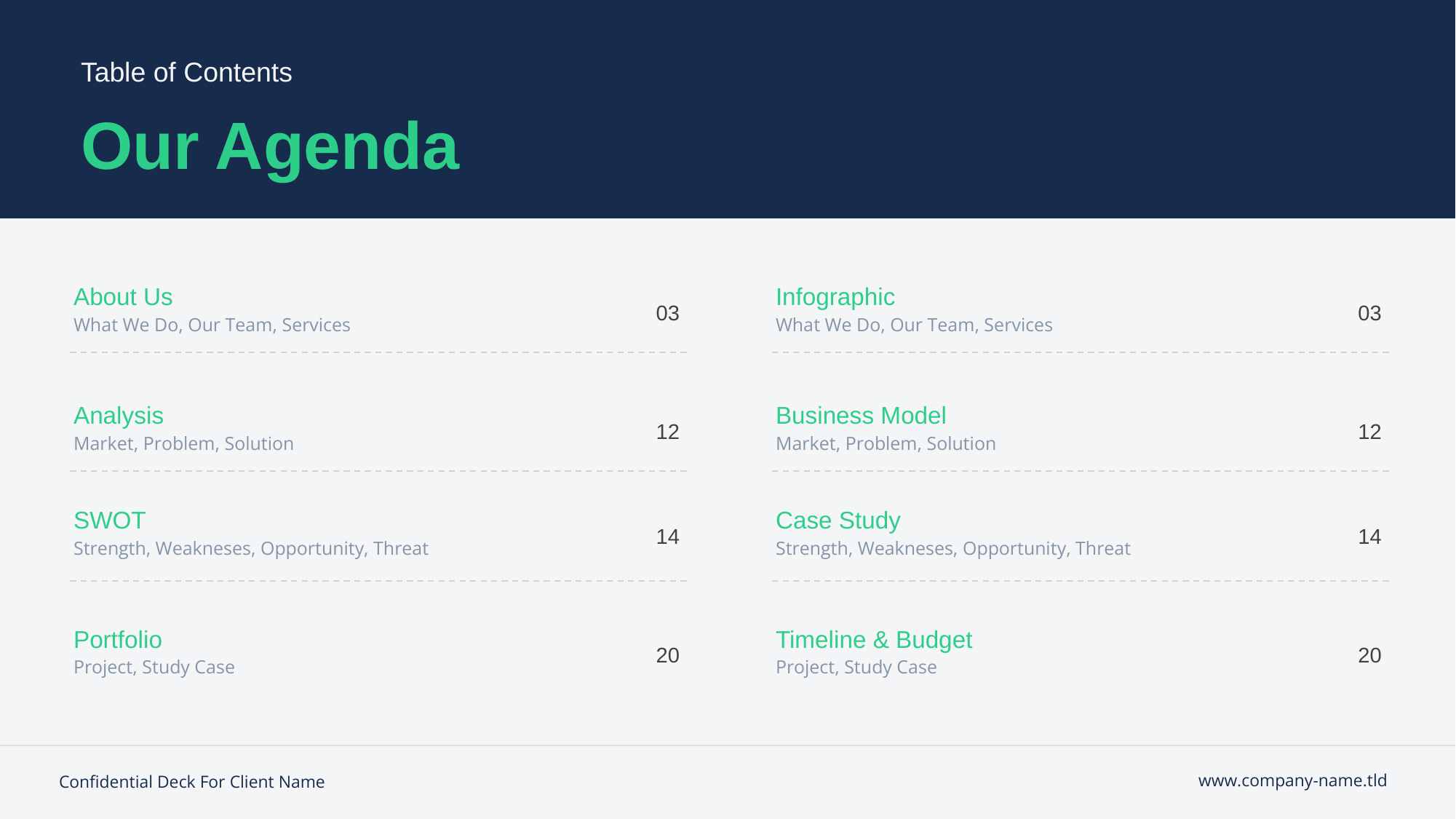

Table of Contents
Our Agenda
About Us
Infographic
03
03
What We Do, Our Team, Services
What We Do, Our Team, Services
Analysis
Business Model
12
12
Market, Problem, Solution
Market, Problem, Solution
SWOT
Case Study
14
14
Strength, Weakneses, Opportunity, Threat
Strength, Weakneses, Opportunity, Threat
Portfolio
Timeline & Budget
20
20
Project, Study Case
Project, Study Case
www.company-name.tld
Confidential Deck For Client Name